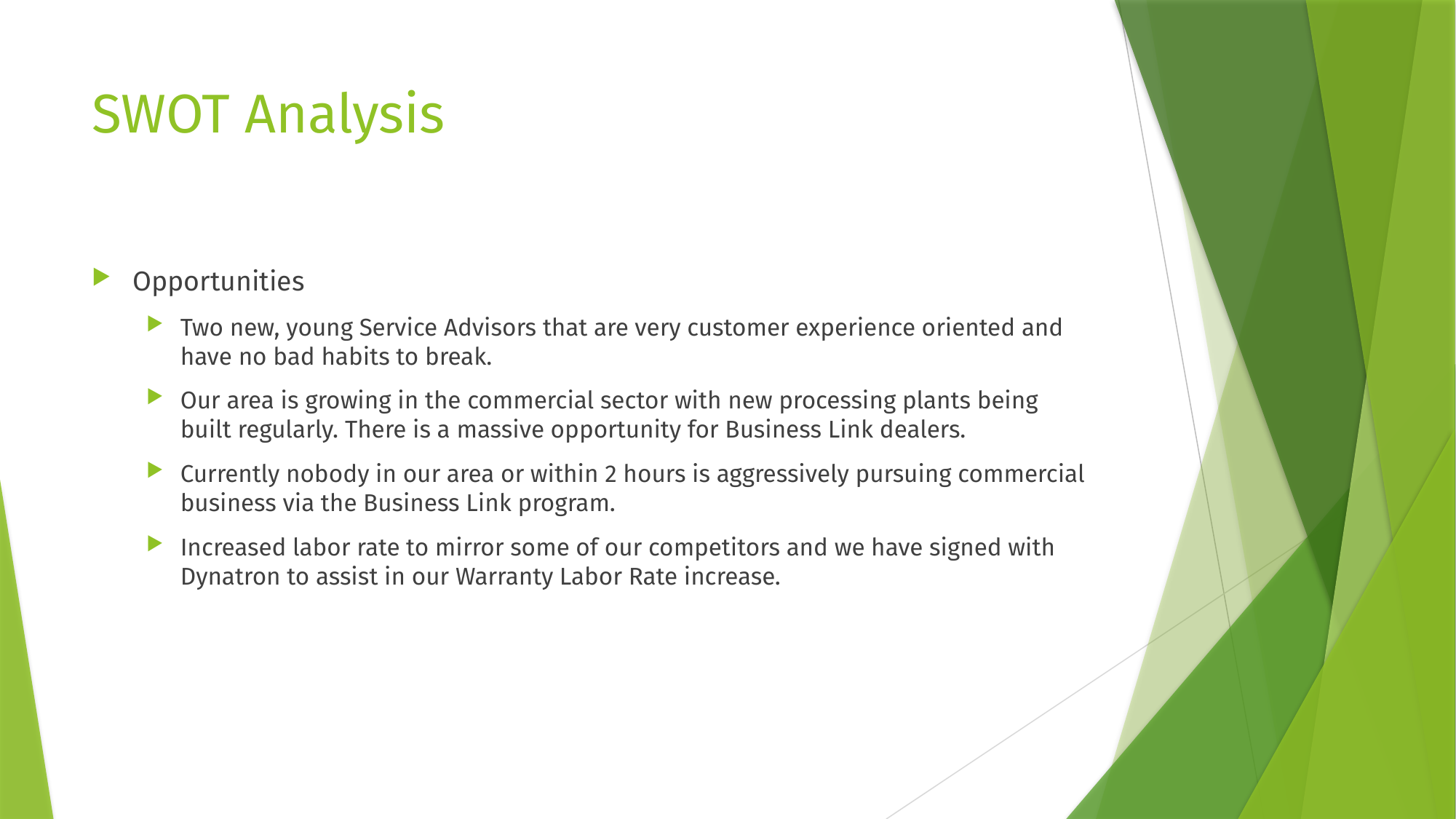

# SWOT Analysis
Opportunities
Two new, young Service Advisors that are very customer experience oriented and have no bad habits to break.
Our area is growing in the commercial sector with new processing plants being built regularly. There is a massive opportunity for Business Link dealers.
Currently nobody in our area or within 2 hours is aggressively pursuing commercial business via the Business Link program.
Increased labor rate to mirror some of our competitors and we have signed with Dynatron to assist in our Warranty Labor Rate increase.